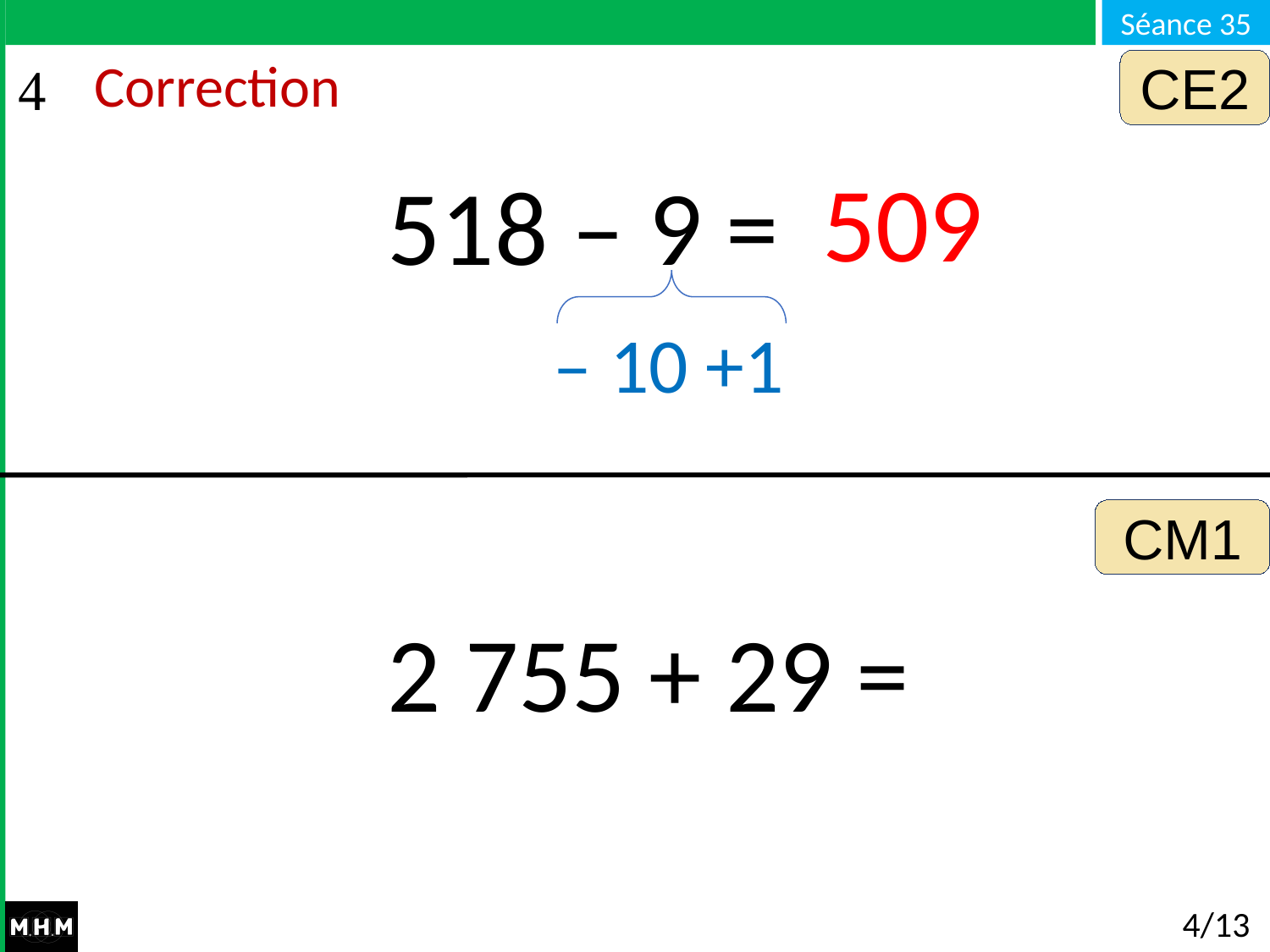

CE2
# Correction
509
518 – 9 =

– 10 +1

CM1
2 755 + 29 =
4/13